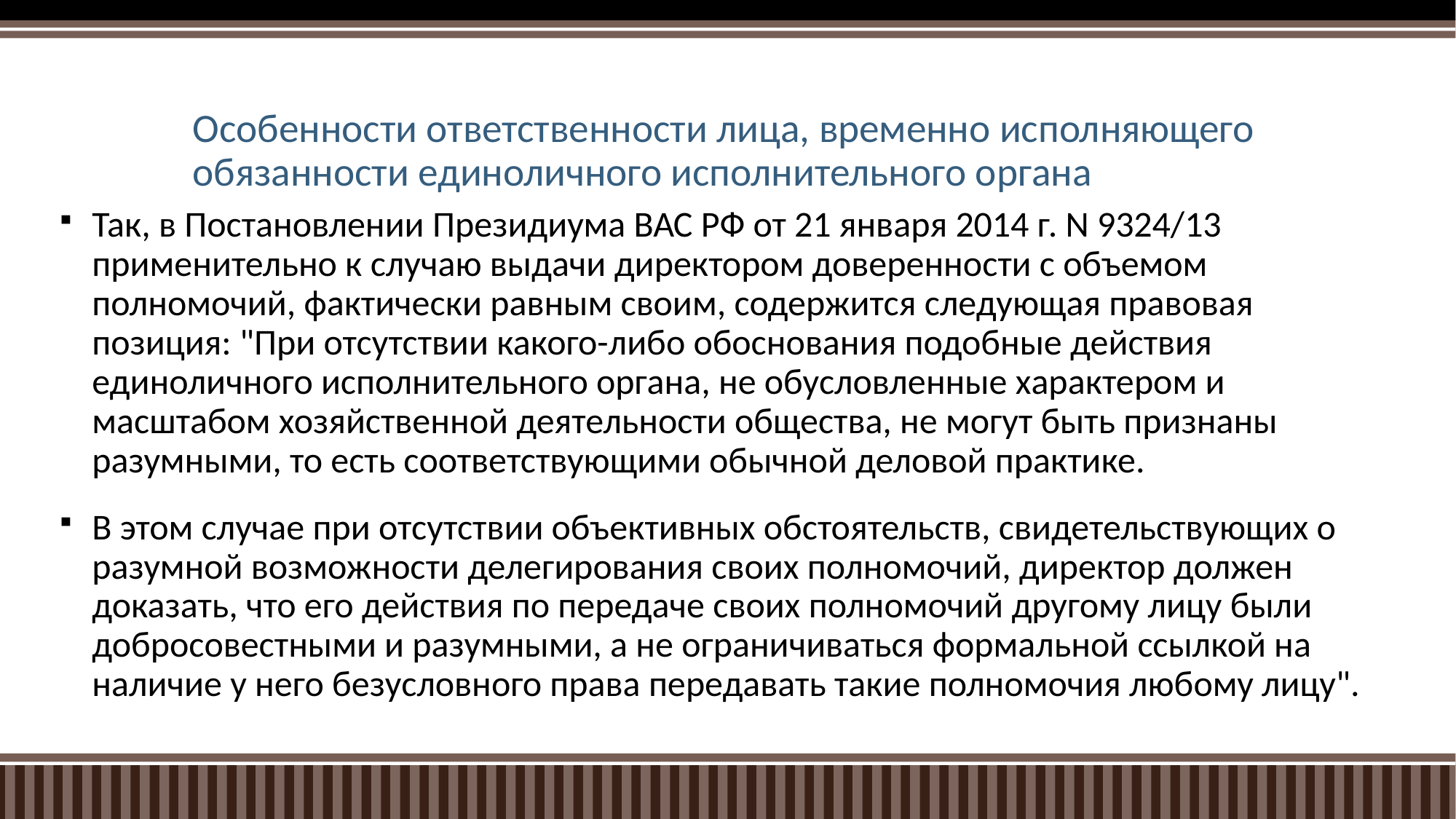

# Особенности ответственности лица, временно исполняющего обязанности единоличного исполнительного органа
Так, в Постановлении Президиума ВАС РФ от 21 января 2014 г. N 9324/13 применительно к случаю выдачи директором доверенности с объемом полномочий, фактически равным своим, содержится следующая правовая позиция: "При отсутствии какого-либо обоснования подобные действия единоличного исполнительного органа, не обусловленные характером и масштабом хозяйственной деятельности общества, не могут быть признаны разумными, то есть соответствующими обычной деловой практике.
В этом случае при отсутствии объективных обстоятельств, свидетельствующих о разумной возможности делегирования своих полномочий, директор должен доказать, что его действия по передаче своих полномочий другому лицу были добросовестными и разумными, а не ограничиваться формальной ссылкой на наличие у него безусловного права передавать такие полномочия любому лицу".